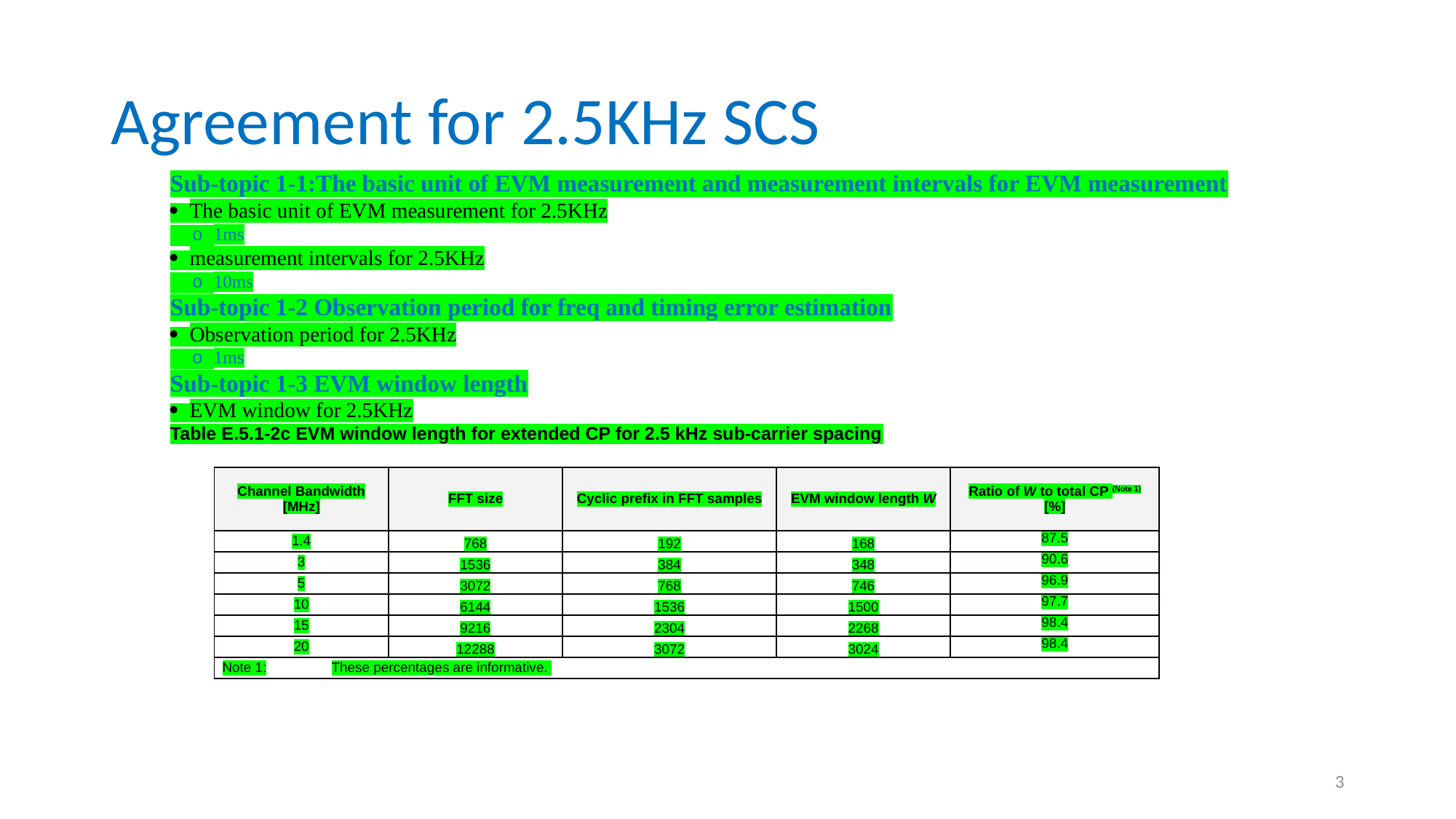

# Agreement for 2.5KHz SCS
Sub-topic 1-1:The basic unit of EVM measurement and measurement intervals for EVM measurement
• The basic unit of EVM measurement for 2.5KHz
  o 1ms
• measurement intervals for 2.5KHz
  o 10ms
Sub-topic 1-2 Observation period for freq and timing error estimation
• Observation period for 2.5KHz
  o 1ms
Sub-topic 1-3 EVM window length
• EVM window for 2.5KHz
Table E.5.1-2c EVM window length for extended CP for 2.5 kHz sub-carrier spacing
| Channel Bandwidth [MHz] | FFT size | Cyclic prefix in FFT samples | EVM window length W | Ratio of W to total CP (Note 1)[%] |
| --- | --- | --- | --- | --- |
| 1.4 | 768 | 192 | 168 | 87.5 |
| 3 | 1536 | 384 | 348 | 90.6 |
| 5 | 3072 | 768 | 746 | 96.9 |
| 10 | 6144 | 1536 | 1500 | 97.7 |
| 15 | 9216 | 2304 | 2268 | 98.4 |
| 20 | 12288 | 3072 | 3024 | 98.4 |
| Note 1: These percentages are informative. |  |  |  |  |
3